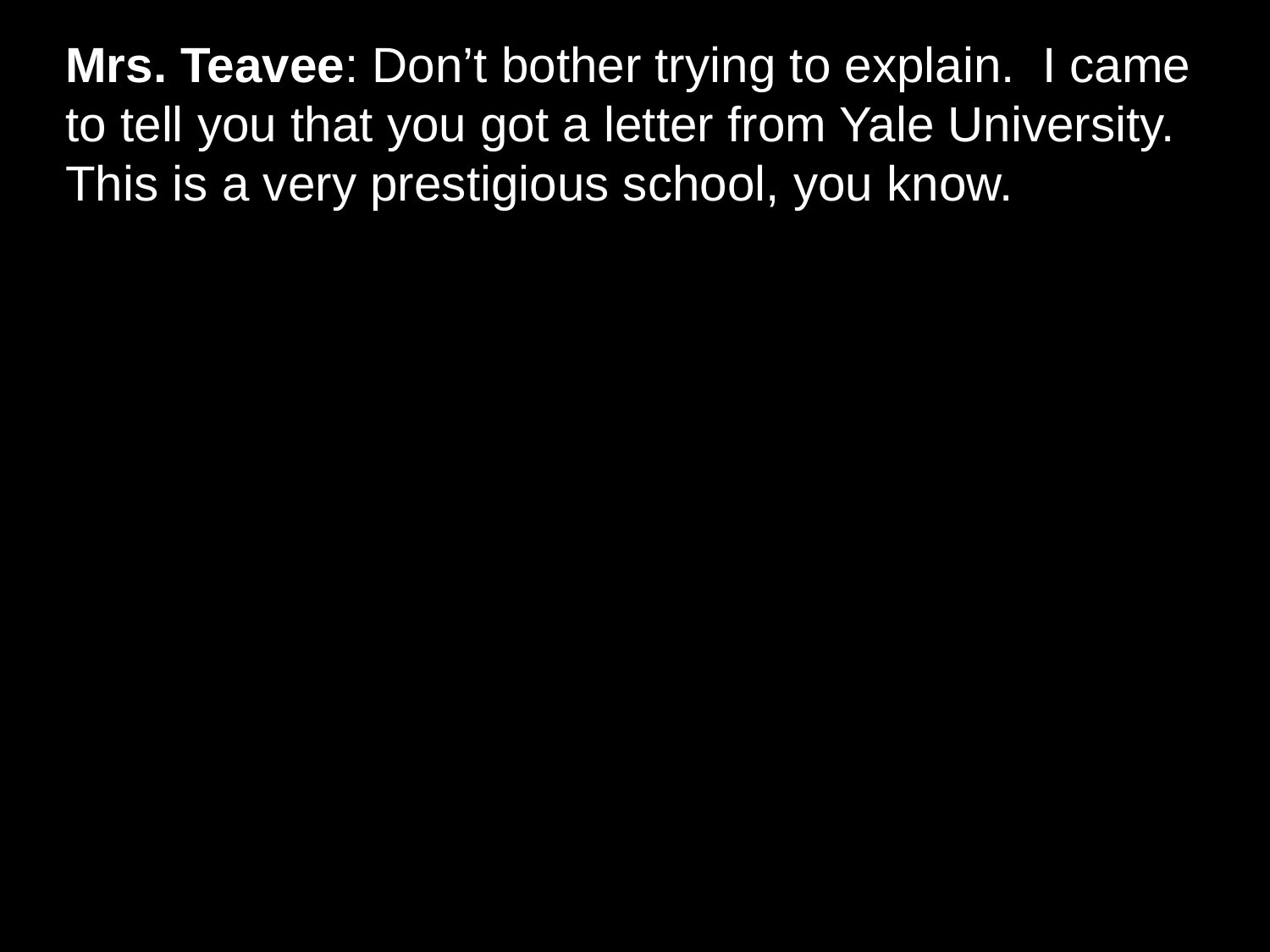

# Mrs. Teavee: Don’t bother trying to explain.  I came to tell you that you got a letter from Yale University. This is a very prestigious school, you know.